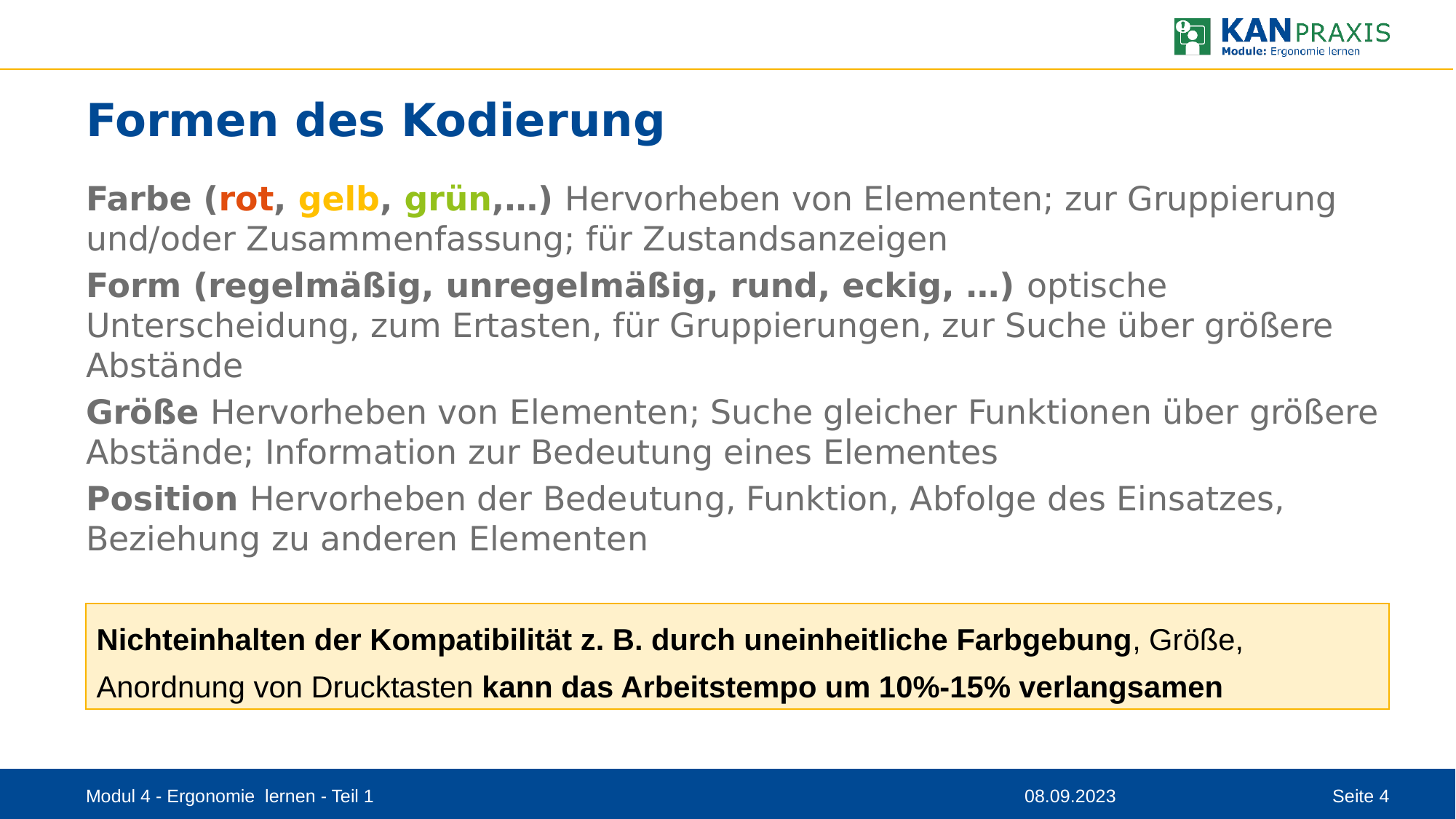

# Formen des Kodierung
Farbe (rot, gelb, grün,…) Hervorheben von Elementen; zur Gruppierung und/oder Zusammenfassung; für Zustandsanzeigen
Form (regelmäßig, unregelmäßig, rund, eckig, …) optische Unterscheidung, zum Ertasten, für Gruppierungen, zur Suche über größere Abstände
Größe Hervorheben von Elementen; Suche gleicher Funktionen über größere Abstände; Information zur Bedeutung eines Elementes
Position Hervorheben der Bedeutung, Funktion, Abfolge des Einsatzes, Beziehung zu anderen Elementen
Nichteinhalten der Kompatibilität z. B. durch uneinheitliche Farbgebung, Größe, Anordnung von Drucktasten kann das Arbeitstempo um 10%-15% verlangsamen
Modul 4 - Ergonomie  lernen - Teil 1
08.09.2023
Seite 4